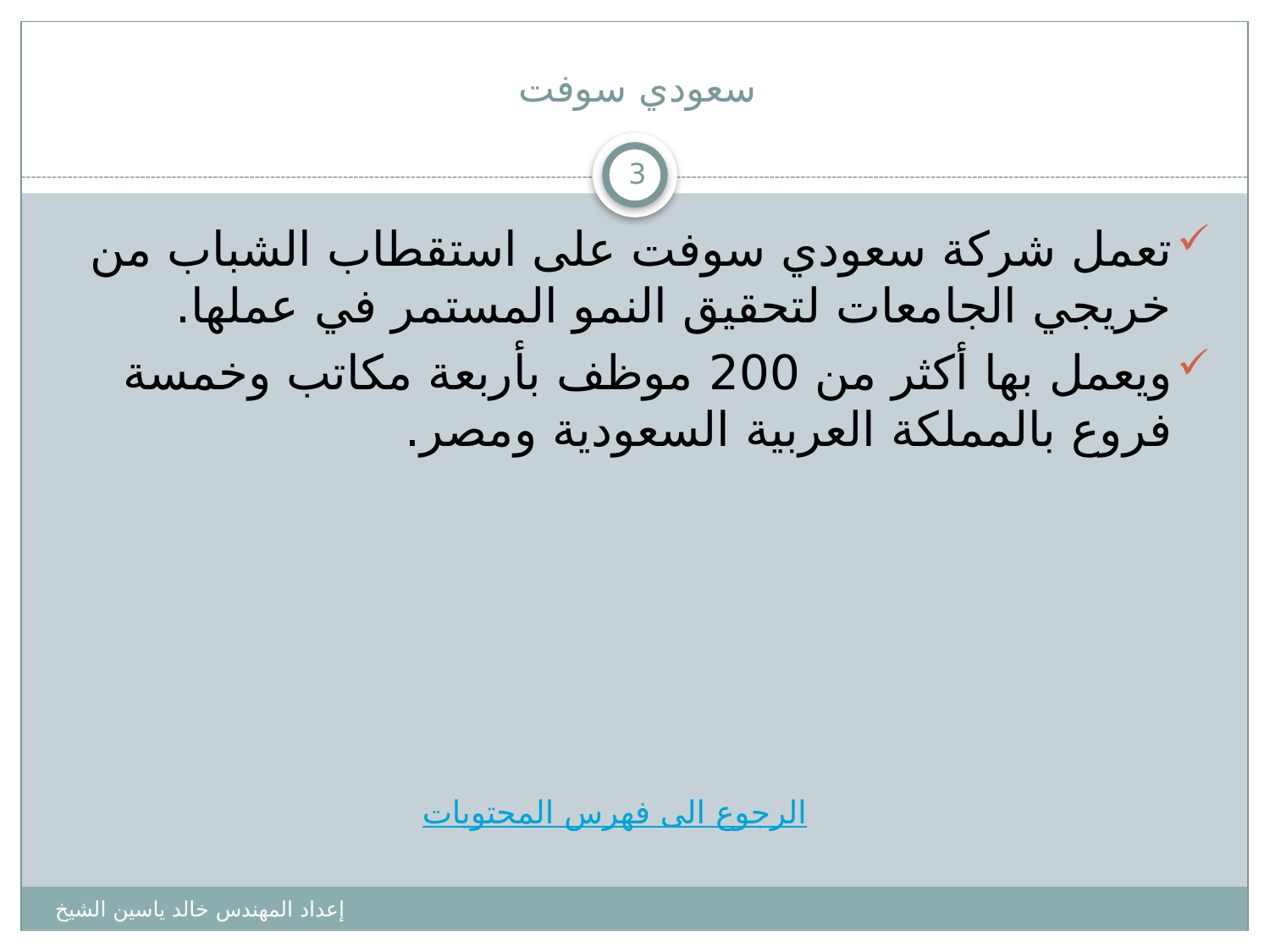

# سعودي سوفت
3
تعمل شركة سعودي سوفت على استقطاب الشباب من خريجي الجامعات لتحقيق النمو المستمر في عملها.
ويعمل بها أكثر من 200 موظف بأربعة مكاتب وخمسة فروع بالمملكة العربية السعودية ومصر.

الرجوع الى فهرس المحتويات
إعداد المهندس خالد ياسين الشيخ